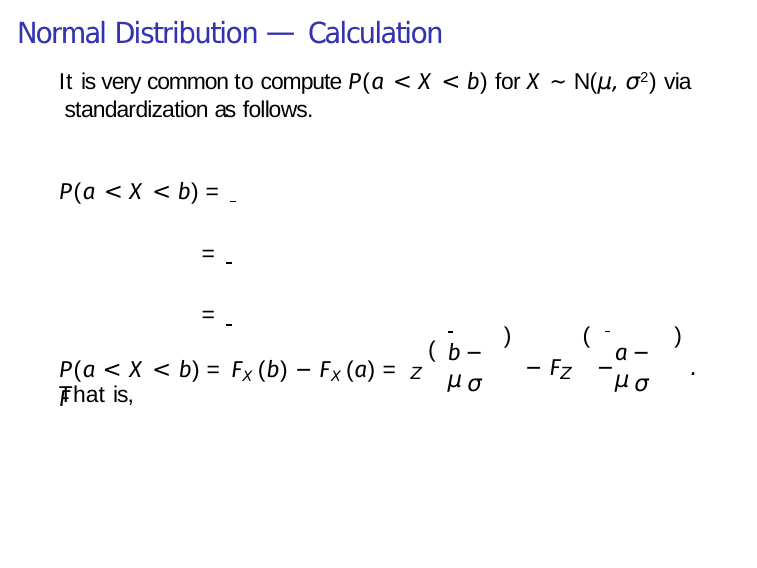

# Normal Distribution — Calculation
It is very common to compute P(a < X < b) for X ∼ N(µ, σ2) via  standardization as follows.

P(a < X < b) =
=
=

That is,

(
)

(	)
b − µ
a − µ
P(a < X < b) = FX (b) − FX (a) = F
− F	−
.
Z
Z
σ
σ